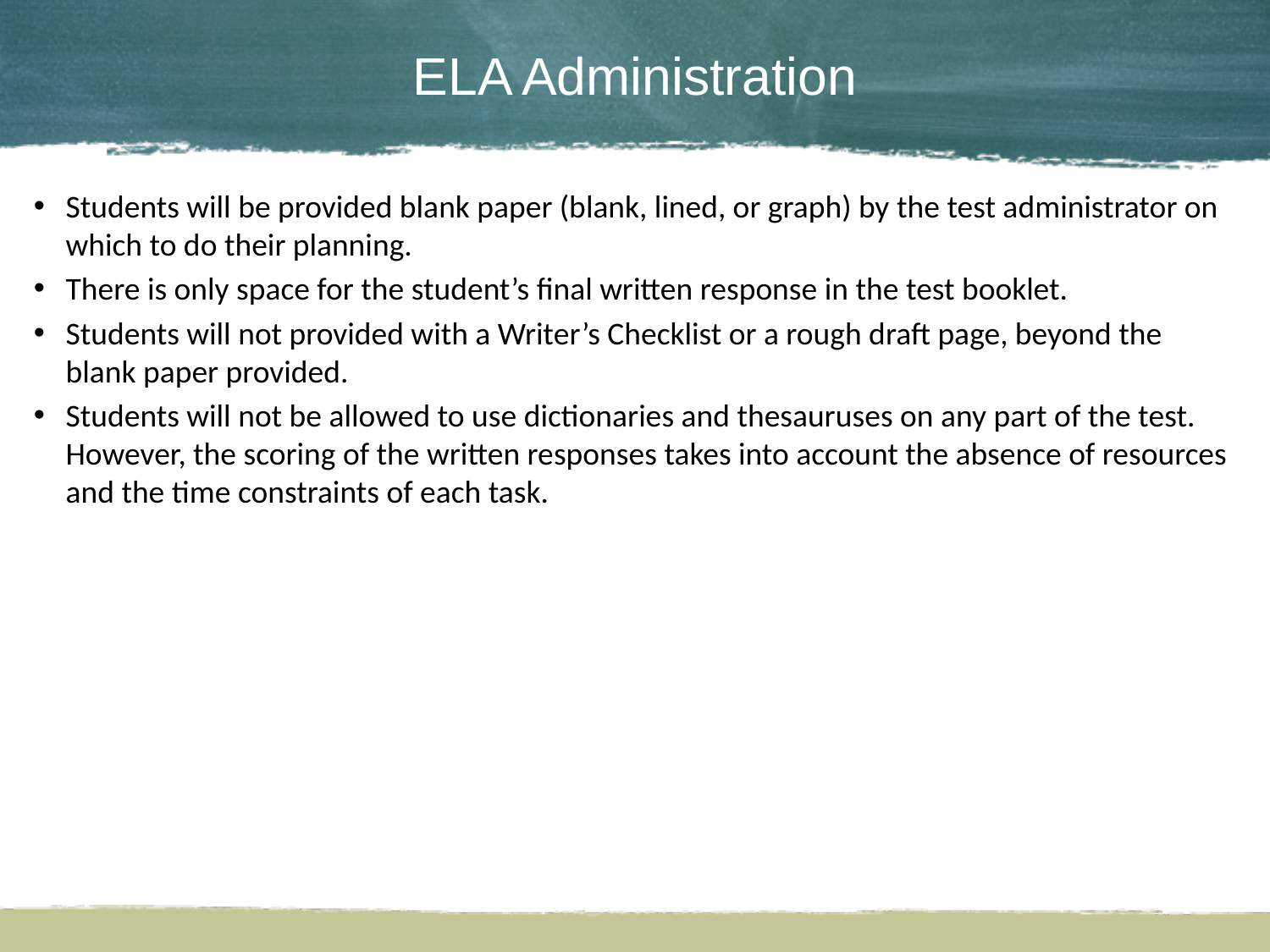

# ELA Administration
Students will be provided blank paper (blank, lined, or graph) by the test administrator on which to do their planning.
There is only space for the student’s final written response in the test booklet.
Students will not provided with a Writer’s Checklist or a rough draft page, beyond the blank paper provided.
Students will not be allowed to use dictionaries and thesauruses on any part of the test. However, the scoring of the written responses takes into account the absence of resources and the time constraints of each task.